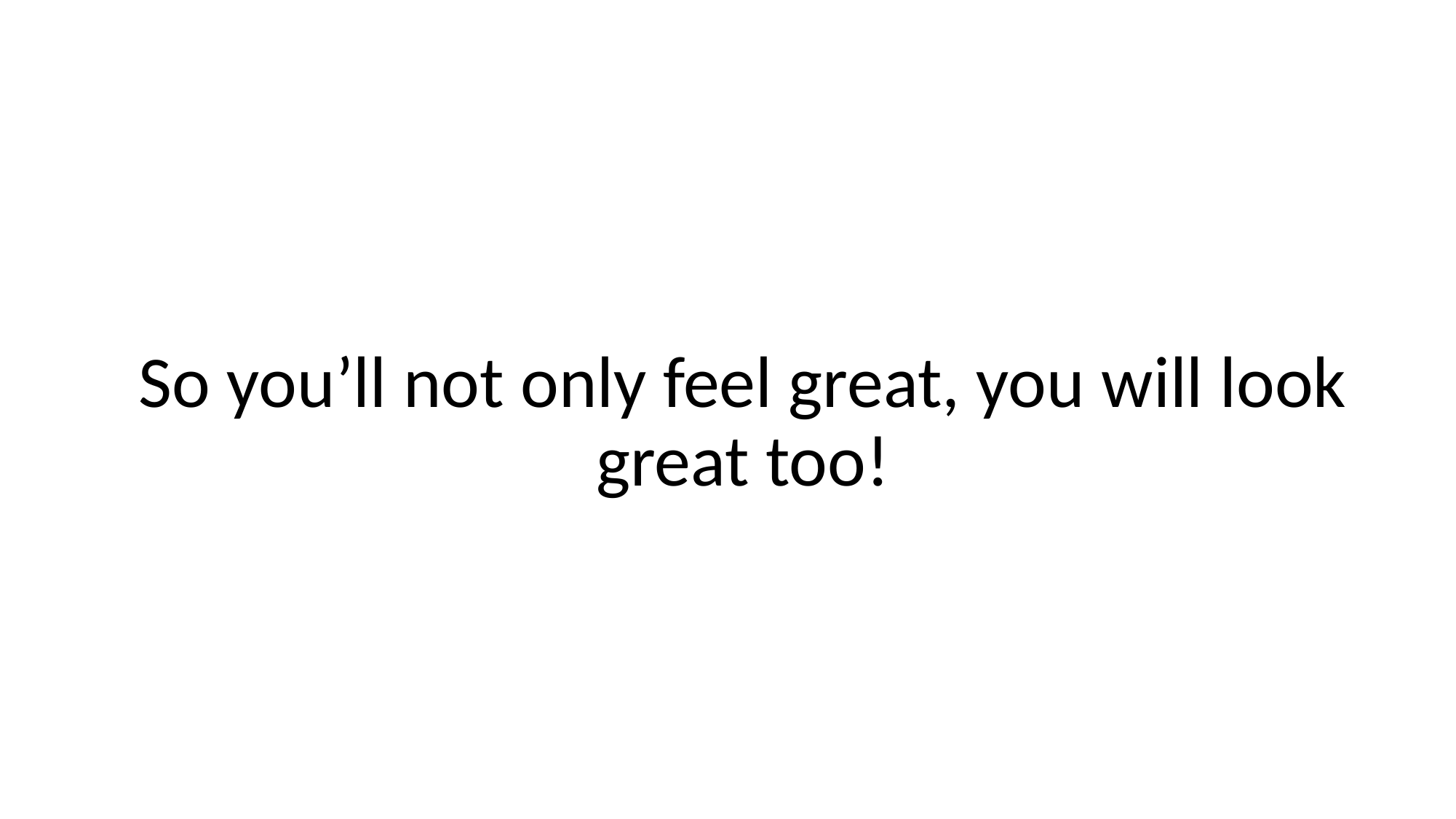

So you’ll not only feel great, you will look great too!